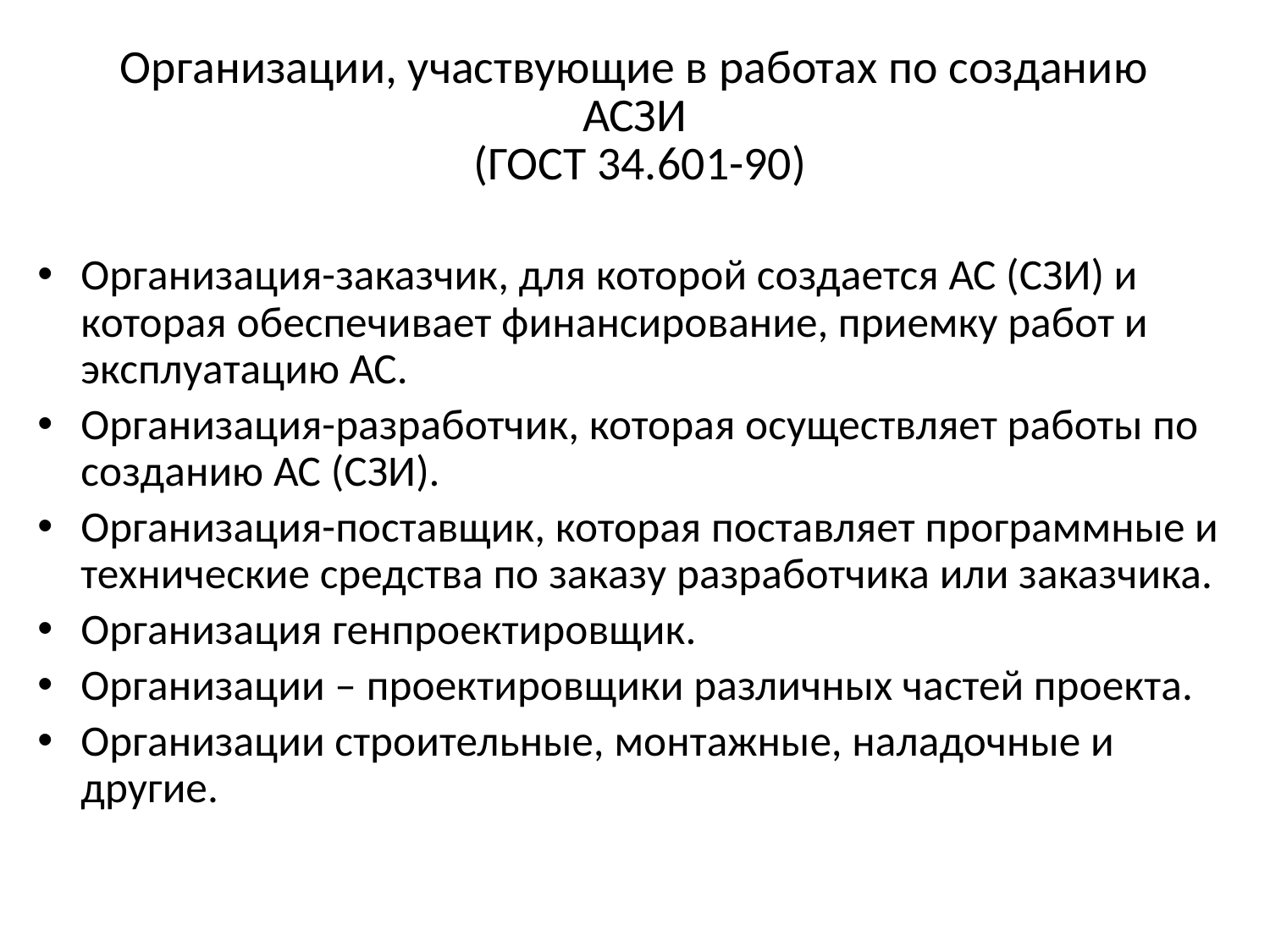

# Организации, участвующие в работах по созданию АСЗИ (ГОСТ 34.601-90)
Организация-заказчик, для которой создается АС (СЗИ) и которая обеспечивает финансирование, приемку работ и эксплуатацию АС.
Организация-разработчик, которая осуществляет работы по созданию АС (СЗИ).
Организация-поставщик, которая поставляет программные и технические средства по заказу разработчика или заказчика.
Организация генпроектировщик.
Организации – проектировщики различных частей проекта.
Организации строительные, монтажные, наладочные и другие.